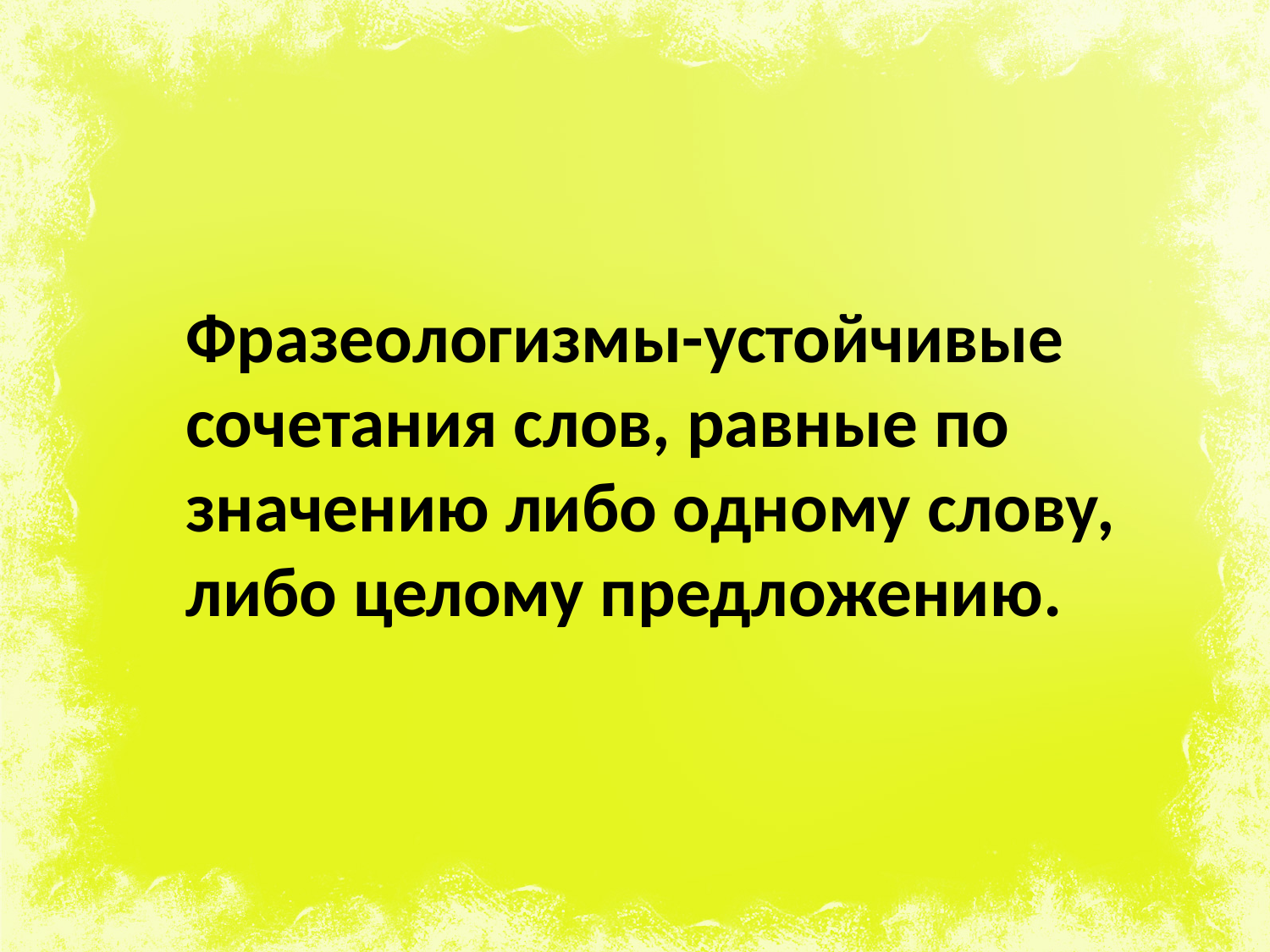

Фразеологизмы-устойчивые
сочетания слов, равные по
значению либо одному слову,
либо целому предложению.